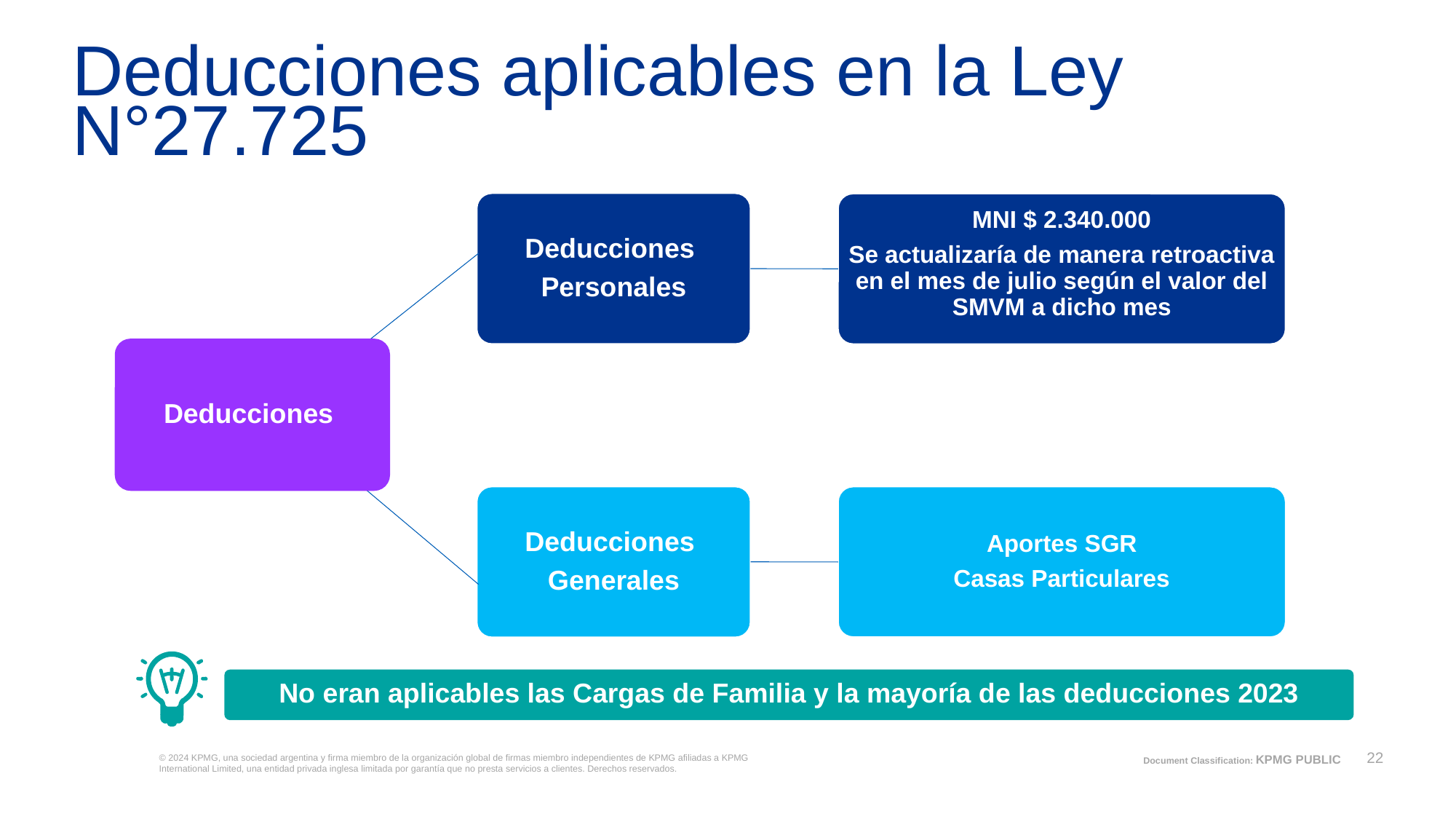

# Deducciones aplicables en la Ley N°27.725

Deducciones
Personales

MNI $ 2.340.000
Se actualizaría de manera retroactiva en el mes de julio según el valor del SMVM a dicho mes

Deducciones

Deducciones
Generales

Aportes SGR
Casas Particulares

No eran aplicables las Cargas de Familia y la mayoría de las deducciones 2023